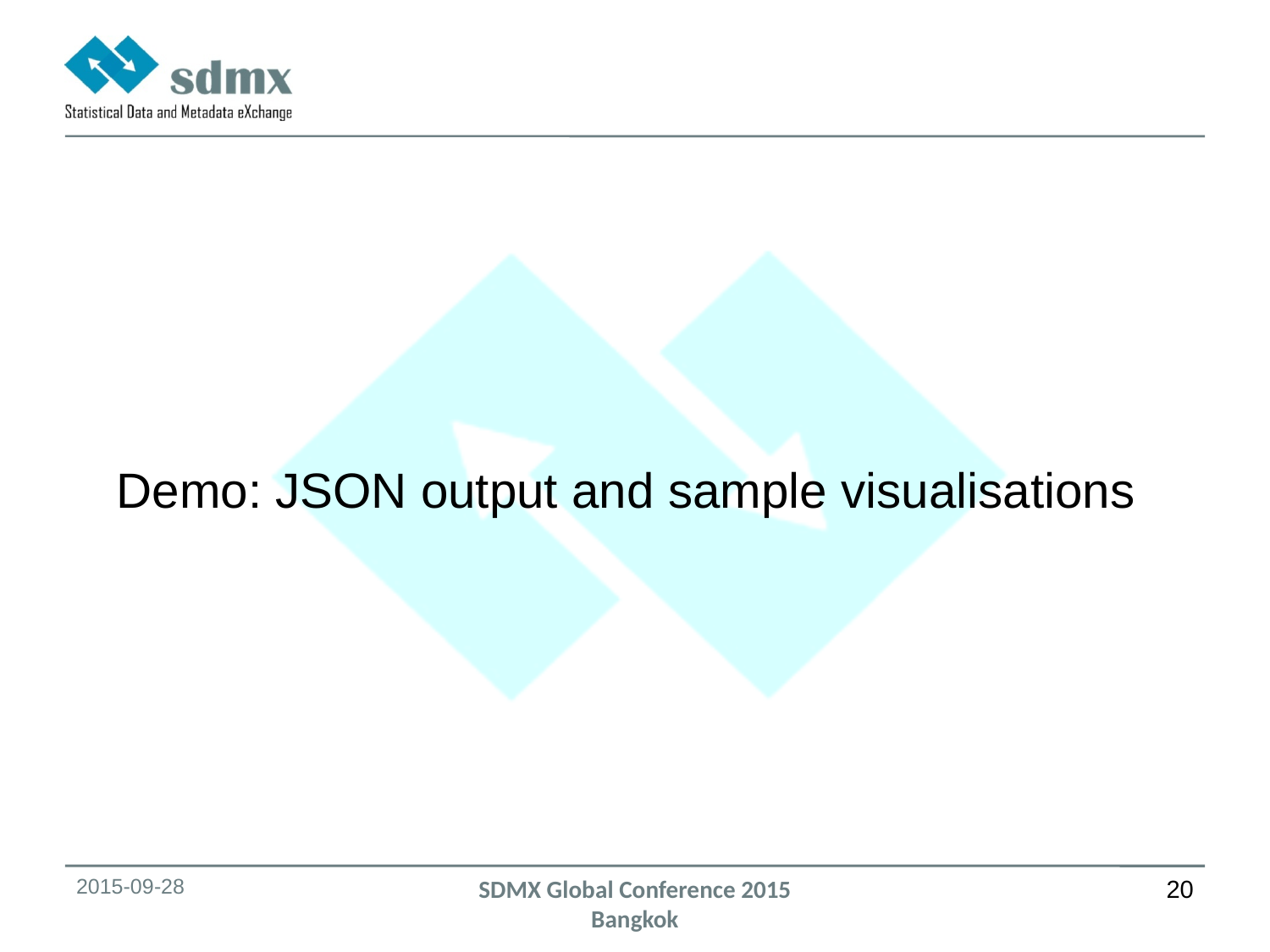

#

Demo: JSON output and sample visualisations
2015-09-28
SDMX Global Conference 2015
Bangkok
20